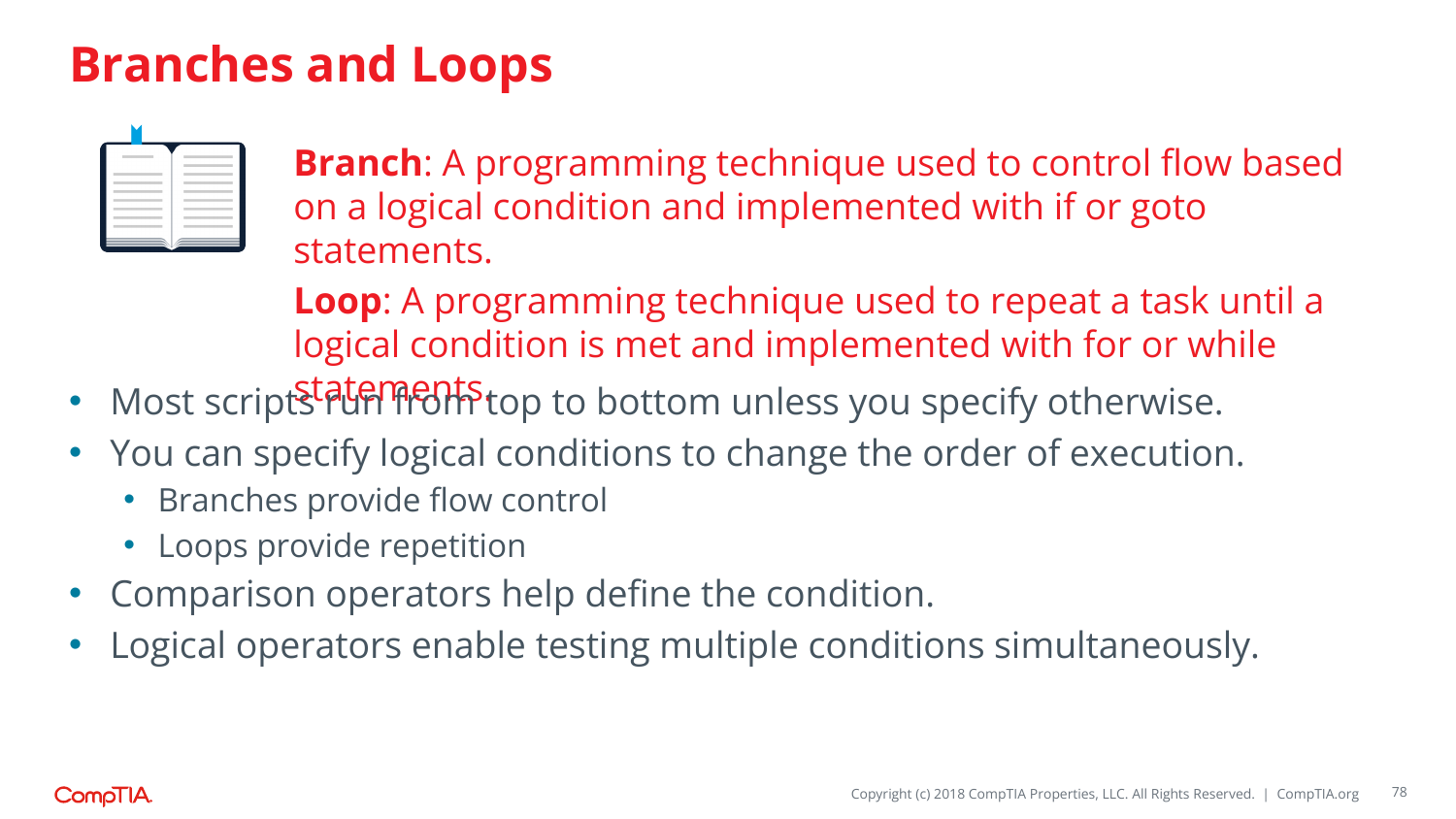

# Branches and Loops
Branch: A programming technique used to control flow based on a logical condition and implemented with if or goto statements.
Loop: A programming technique used to repeat a task until a logical condition is met and implemented with for or while statements.
Most scripts run from top to bottom unless you specify otherwise.
You can specify logical conditions to change the order of execution.
Branches provide flow control
Loops provide repetition
Comparison operators help define the condition.
Logical operators enable testing multiple conditions simultaneously.
78